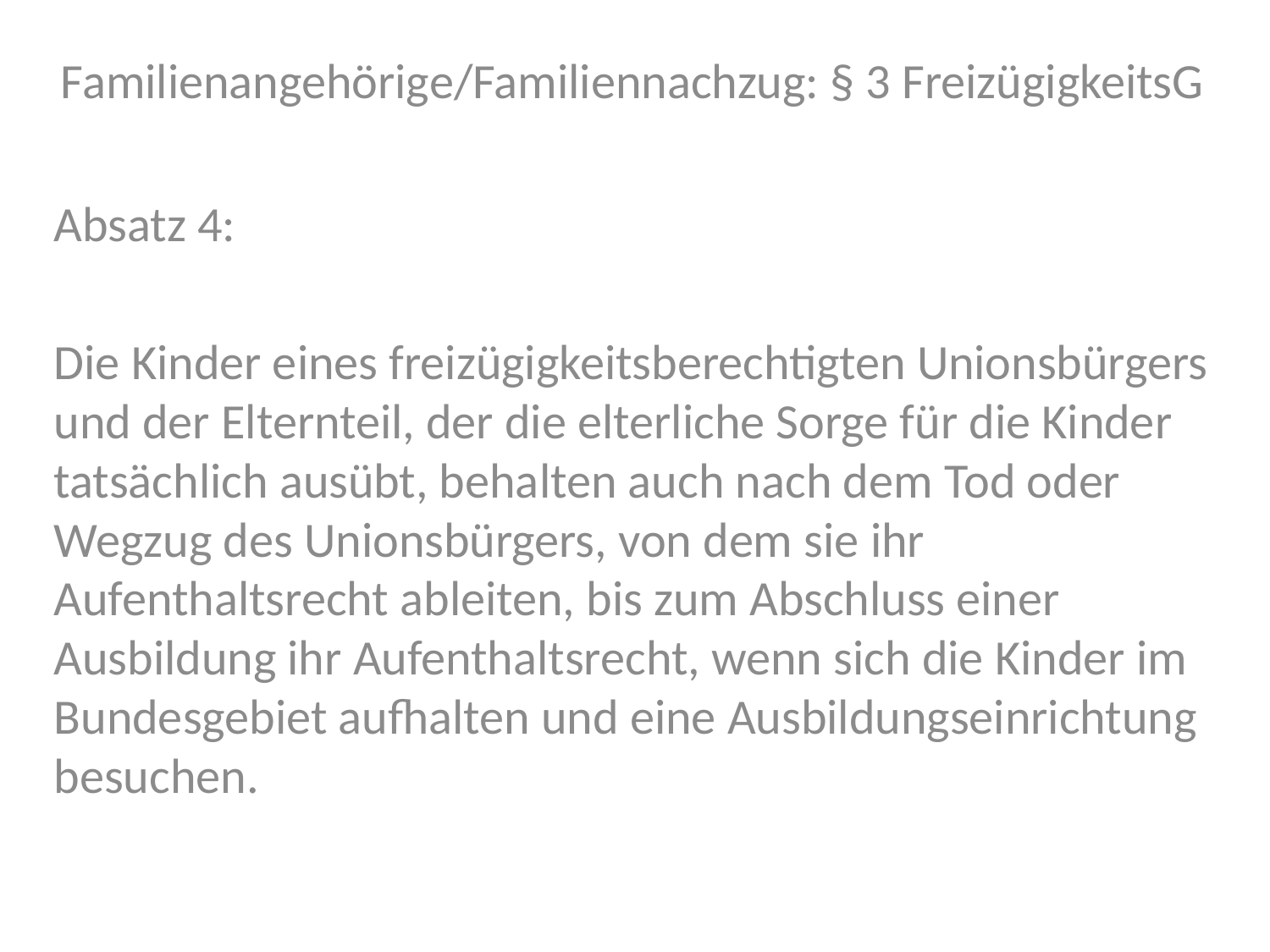

Familienangehörige/Familiennachzug: § 3 FreizügigkeitsG

Absatz 4:

Die Kinder eines freizügigkeitsberechtigten Unionsbürgers und der Elternteil, der die elterliche Sorge für die Kinder tatsächlich ausübt, behalten auch nach dem Tod oder Wegzug des Unionsbürgers, von dem sie ihr Aufenthaltsrecht ableiten, bis zum Abschluss einer Ausbildung ihr Aufenthaltsrecht, wenn sich die Kinder im Bundesgebiet aufhalten und eine Ausbildungseinrichtung besuchen.